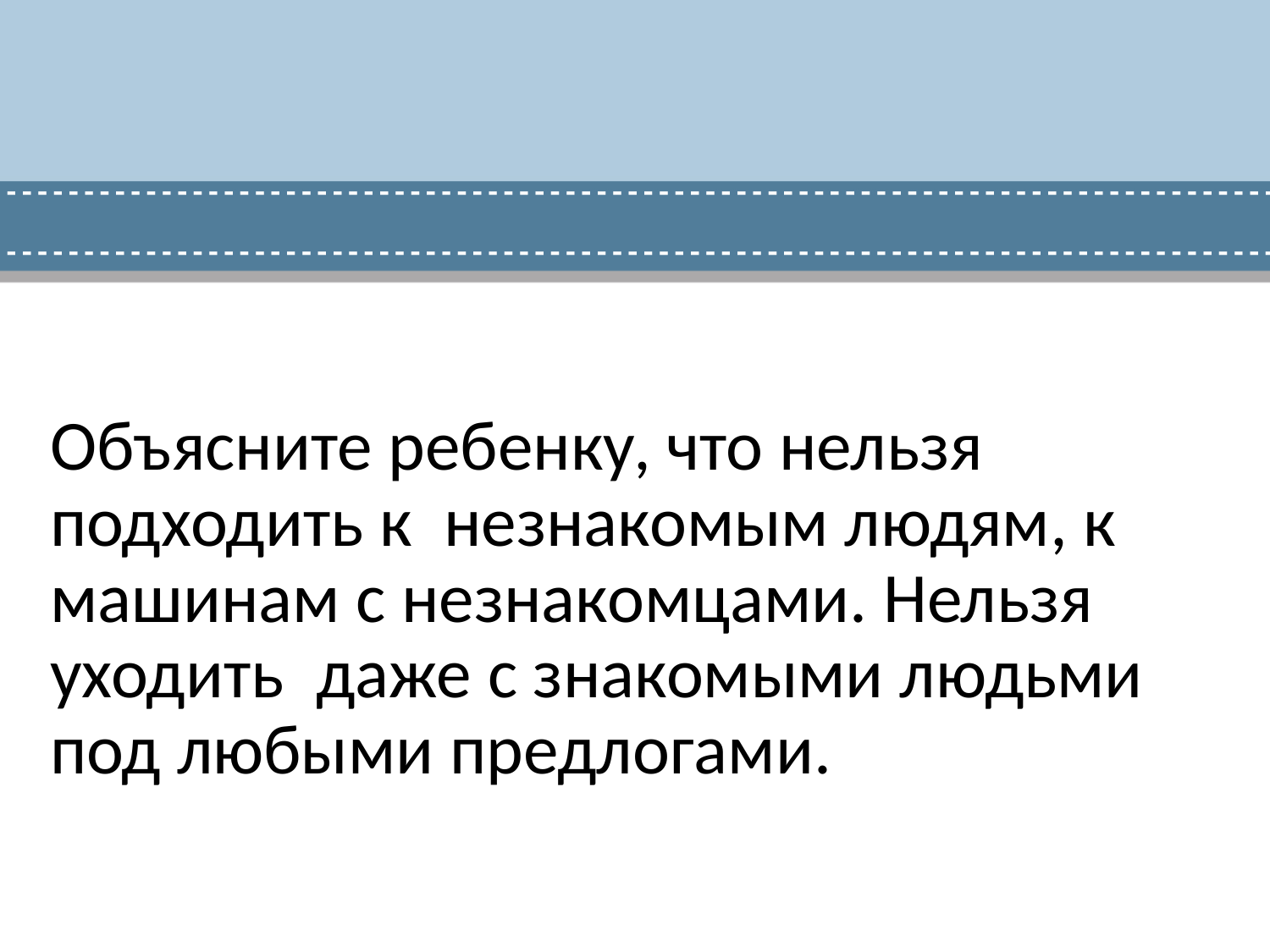

# Объясните ребенку, что нельзя подходить к  незнакомым людям, к  машинам с незнакомцами. Нельзя уходить  даже с знакомыми людьми под любыми предлогами.